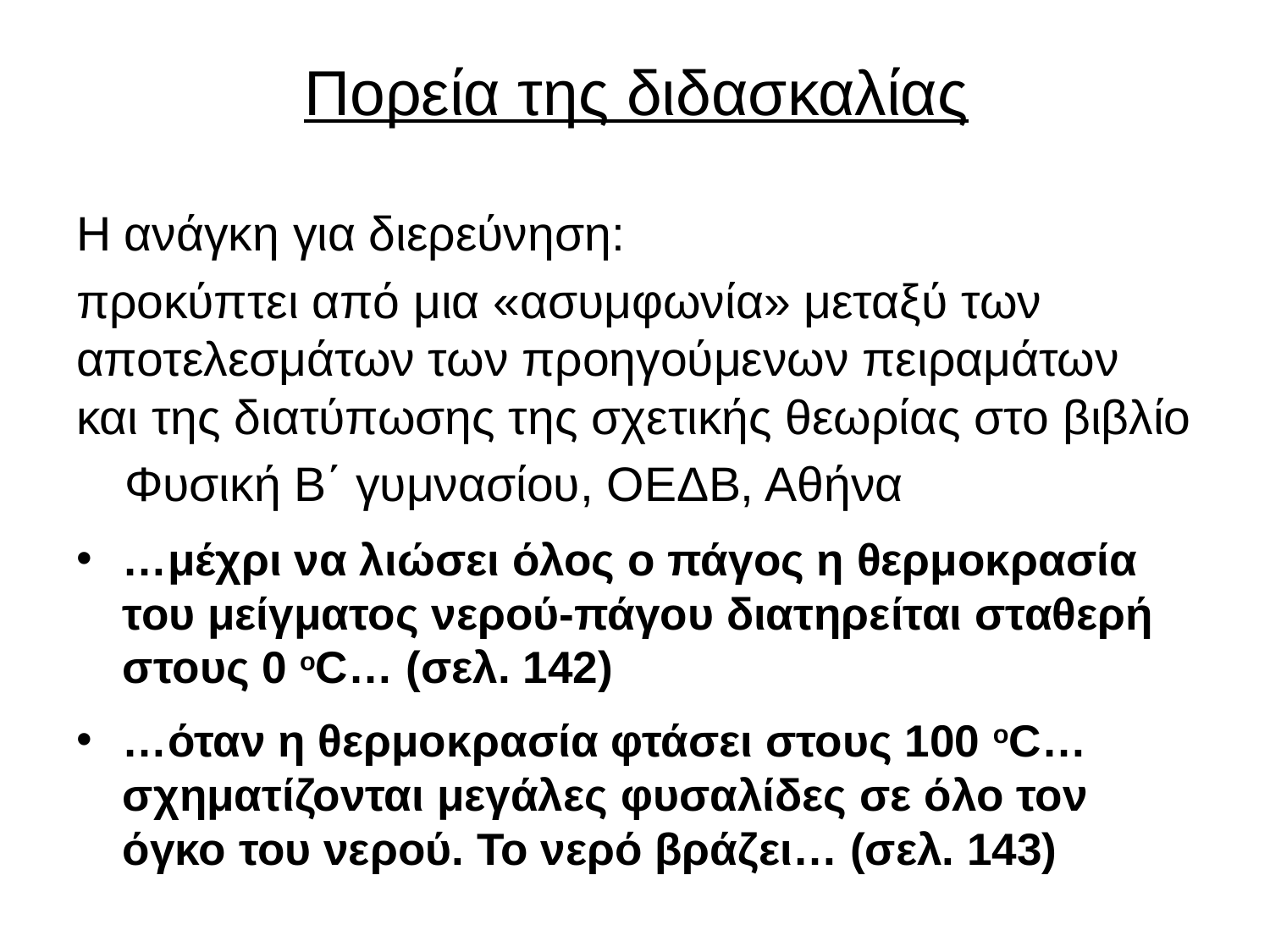

# Πορεία της διδασκαλίας
Η ανάγκη για διερεύνηση:
προκύπτει από μια «ασυμφωνία» μεταξύ των αποτελεσμάτων των προηγούμενων πειραμάτων και της διατύπωσης της σχετικής θεωρίας στο βιβλίο
Φυσική Β΄ γυμνασίου, ΟΕΔΒ, Αθήνα
…μέχρι να λιώσει όλος ο πάγος η θερμοκρασία του μείγματος νερού-πάγου διατηρείται σταθερή στους 0 οC… (σελ. 142)
…όταν η θερμοκρασία φτάσει στους 100 οC… σχηματίζονται μεγάλες φυσαλίδες σε όλο τον όγκο του νερού. Το νερό βράζει… (σελ. 143)